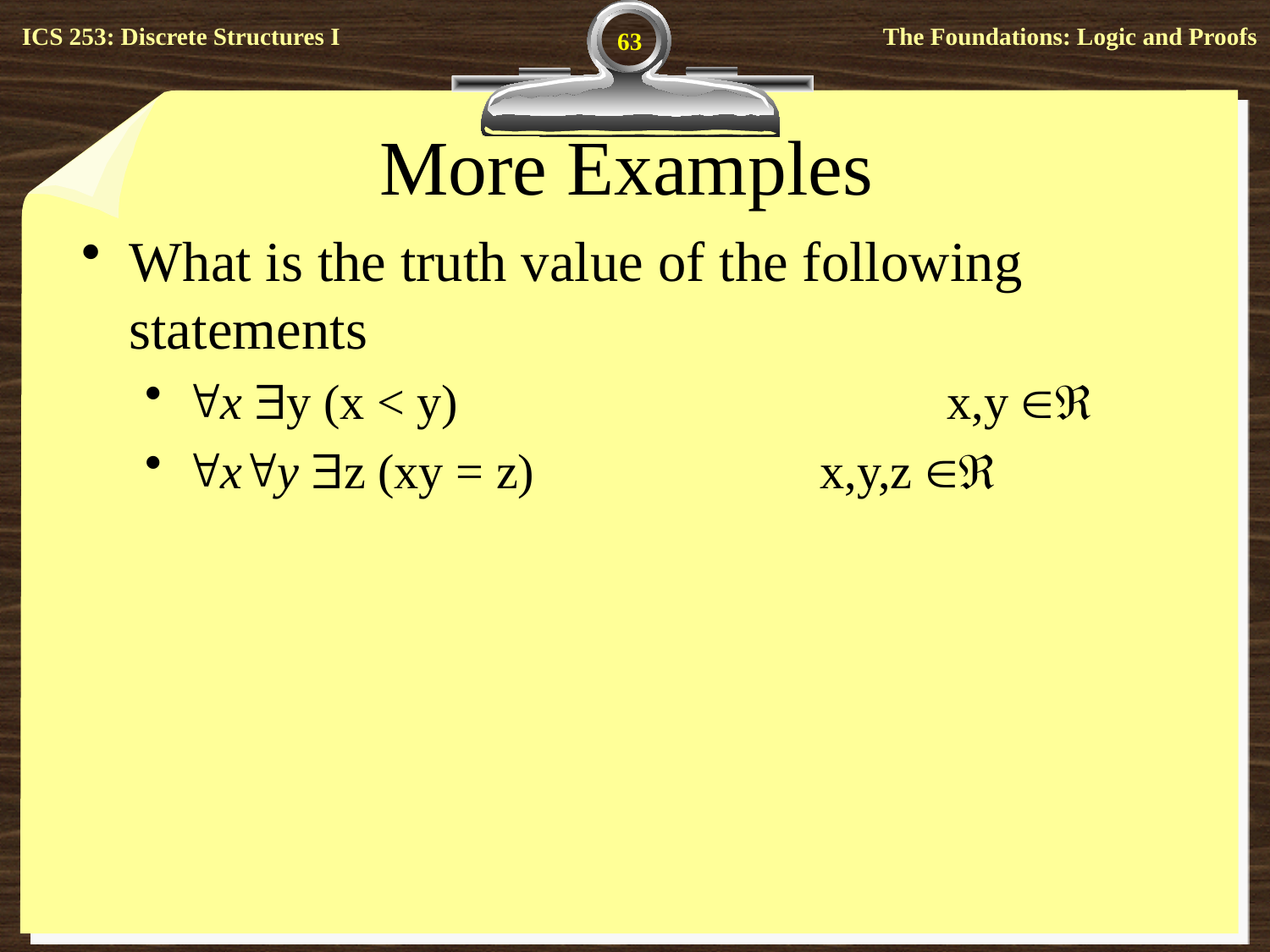

63
# More Examples
What is the truth value of the following statements
∀x ∃y (x < y)				x,y ∈ℜ
∀x∀y ∃z (xy = z)			x,y,z ∈ℜ